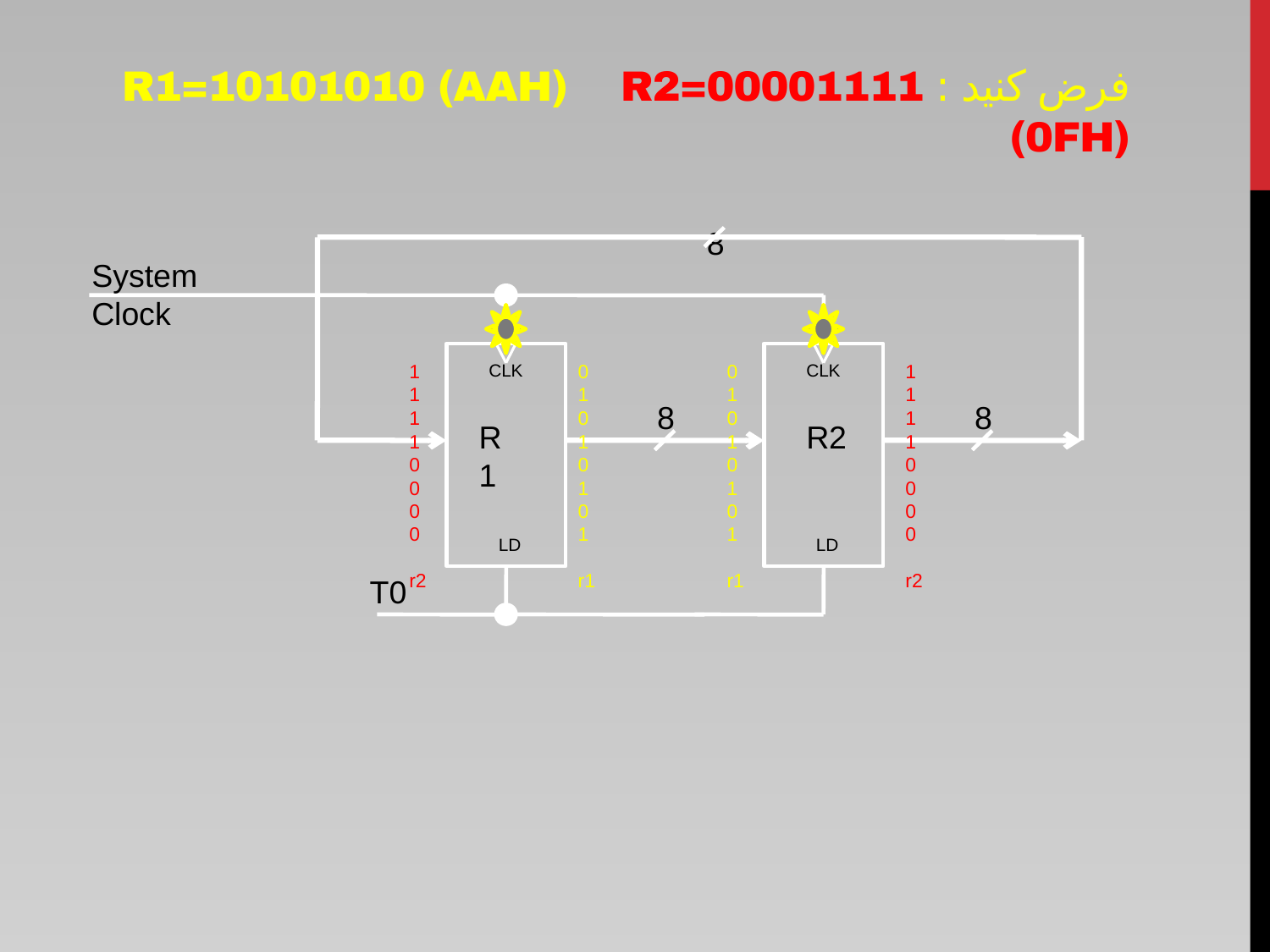

فرض کنید : r1=10101010 (AAH)    r2=00001111 (0FH)
8
System Clock

1
1
1
1
0
0
0
0

r2
CLK
0
1
0
1
0
1
0
1

r1
0
1
0
1
0
1
0
1

r1
CLK
1
1
1
1
0
0
0
0

r2
8
8
R1
R2
LD
LD
T0